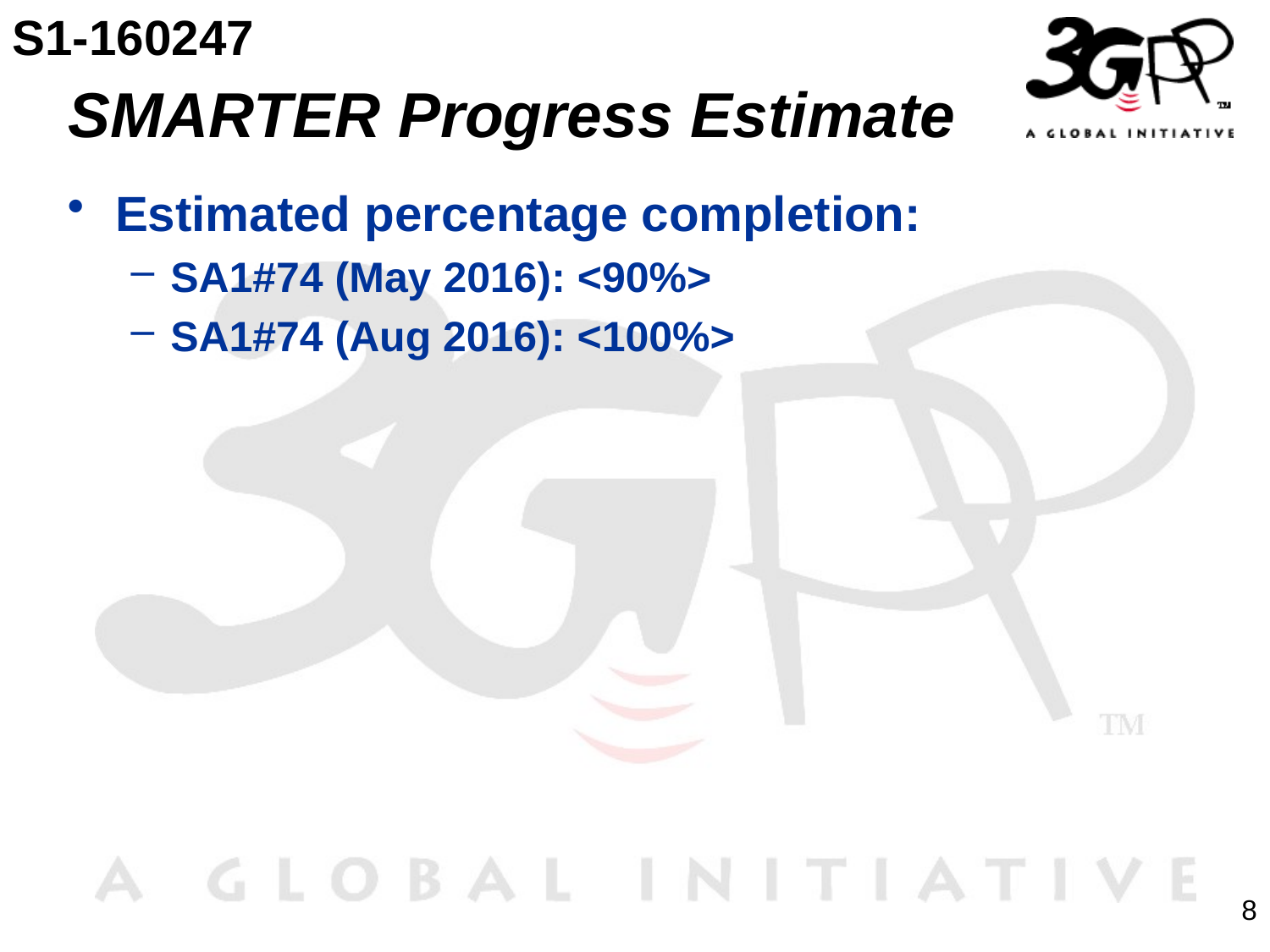

S1-160247
# SMARTER Progress Estimate
Estimated percentage completion:
SA1#74 (May 2016): <90%>
SA1#74 (Aug 2016): <100%>
8